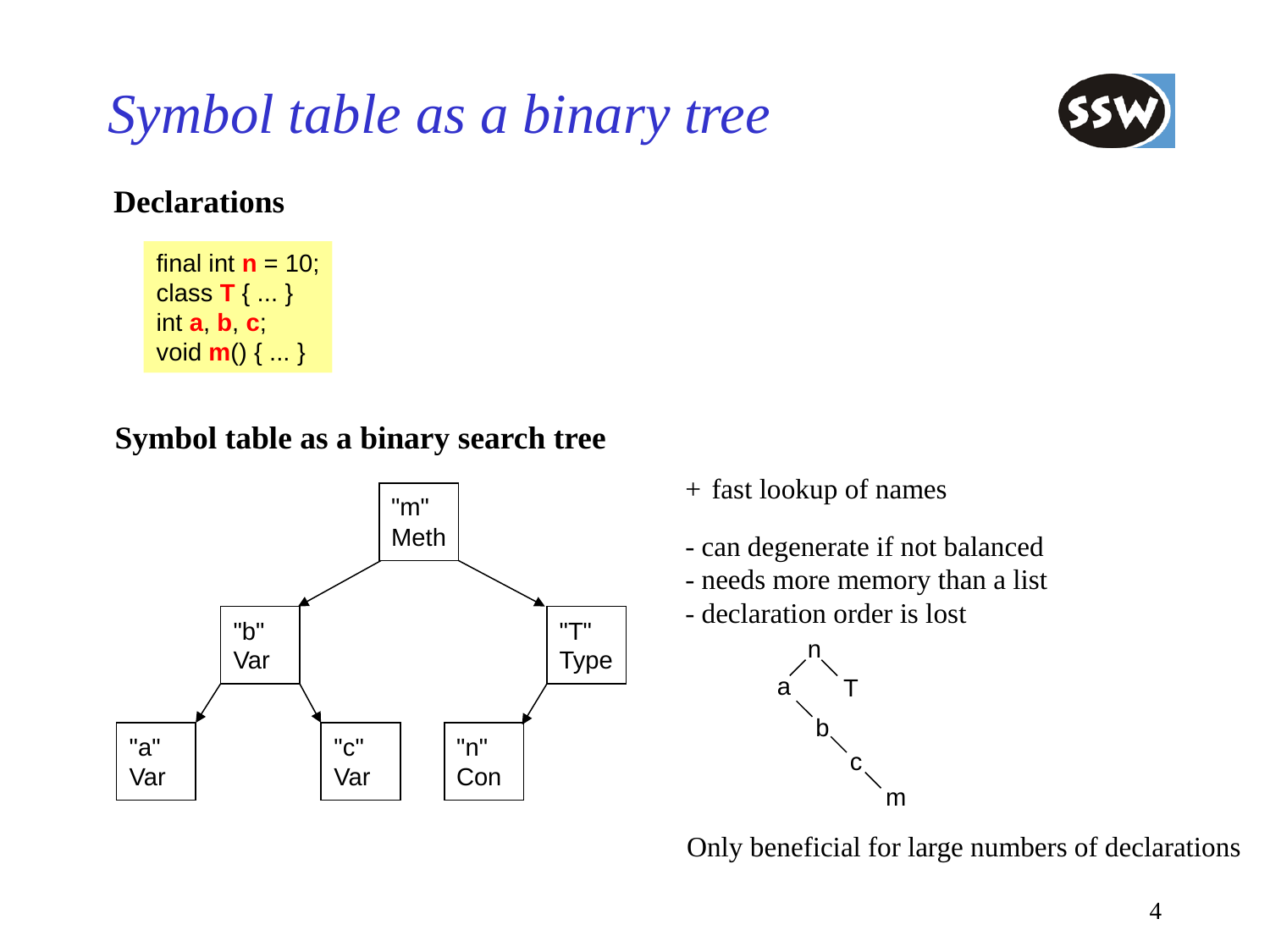

# Symbol table as a binary tree
Declarations
final int n = 10;
class T { ... }
int a, b, c;
void m() { ... }
Symbol table as a binary search tree
+	fast lookup of names

- can degenerate if not balanced
- needs more memory than a list
- declaration order is lost
n

a
T

b

c

m
Only beneficial for large numbers of declarations

"m"
Meth

"b"
Var
"T"
Type

"a"
Var
"c"
Var
"n"
Con
4